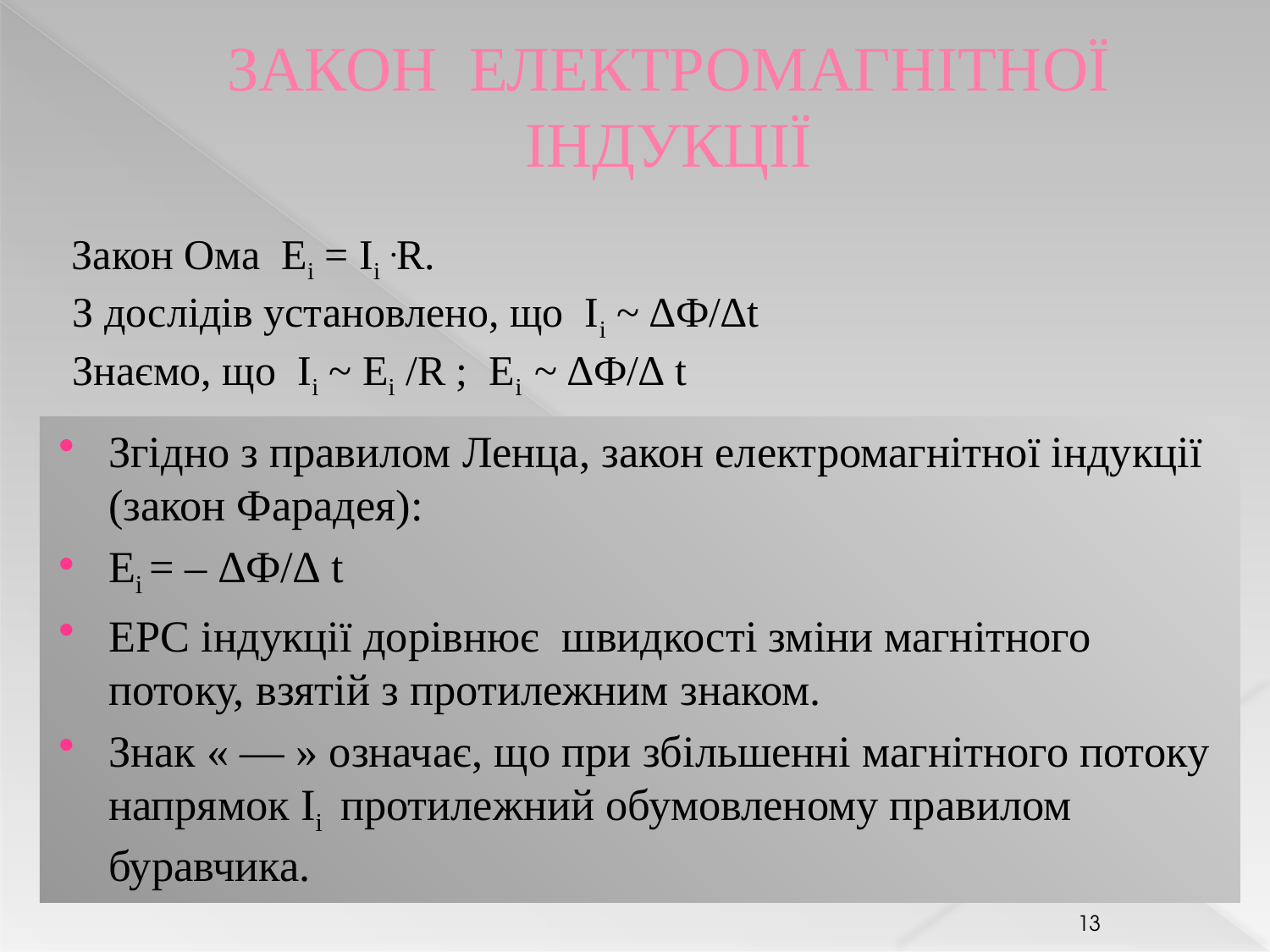

# ЗАКОН  ЕЛЕКТРОМАГНІТНОЇ ІНДУКЦІЇ

 Закон Ома  Еі = Iі .R.
 З дослідів установлено, що  Іі ~ ∆Ф/∆t
 Знаємо, що  Іі ~ Еі /R ;  Еі  ~ ∆Ф/∆ t
Згідно з правилом Ленца, закон електромагнітної індукції (закон Фарадея):
Еі = – ∆Ф/∆ t
ЕРС індукції дорівнює  швидкості зміни магнітного потоку, взятій з протилежним знаком.
Знак « — » означає, що при збільшенні магнітного потоку напрямок Іі  протилежний обумовленому правилом буравчика.

13